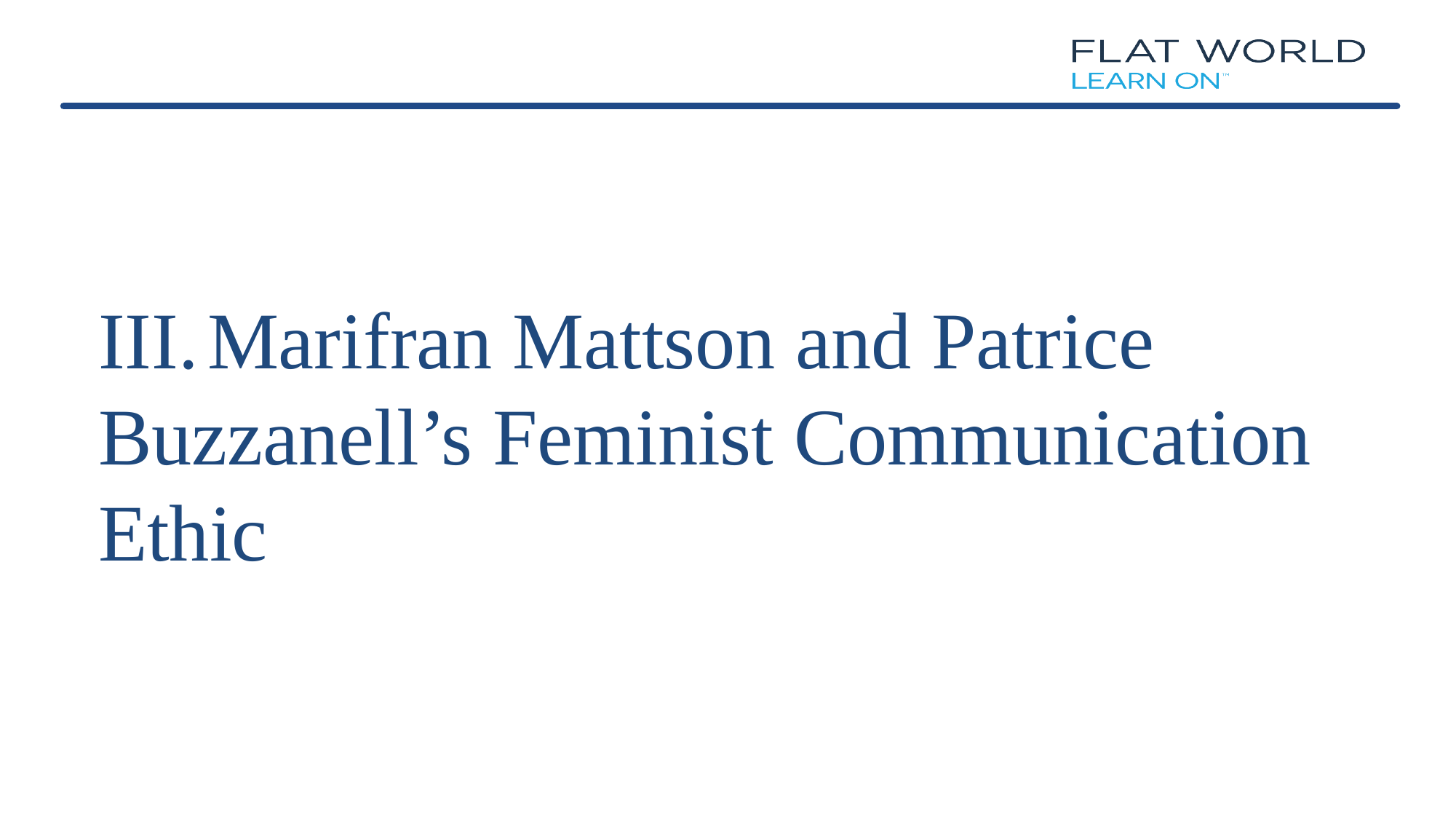

# III.	Marifran Mattson and Patrice Buzzanell’s Feminist Communication Ethic